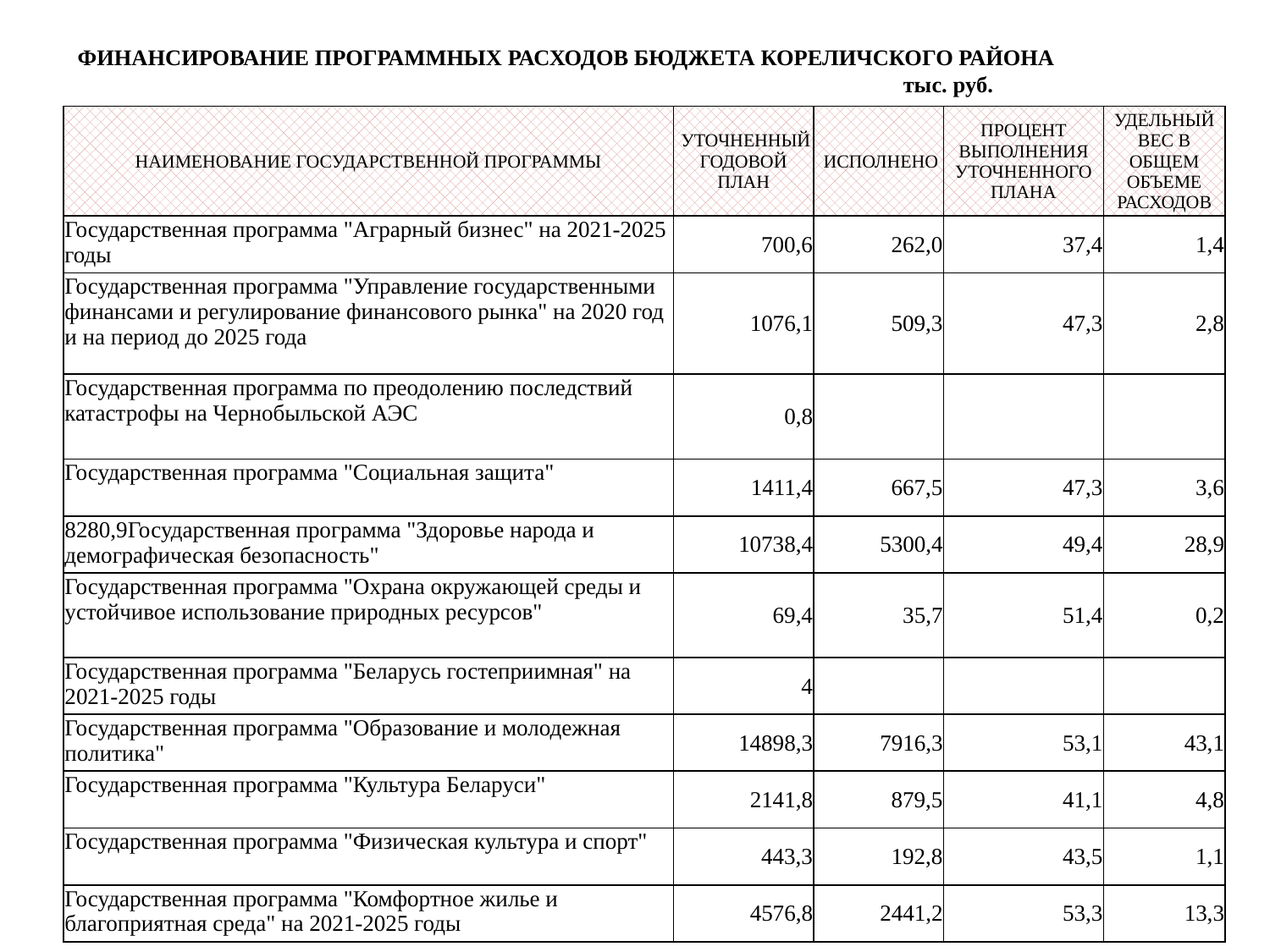

# ФИНАНСИРОВАНИЕ ПРОГРАММНЫХ РАСХОДОВ БЮДЖЕТА КОРЕЛИЧСКОГО РАЙОНА                      	                                                                                                                                                  тыс. руб.
| НАИМЕНОВАНИЕ ГОСУДАРСТВЕННОЙ ПРОГРАММЫ | УТОЧНЕННЫЙ ГОДОВОЙ ПЛАН | ИСПОЛНЕНО | ПРОЦЕНТ ВЫПОЛНЕНИЯ УТОЧНЕННОГО ПЛАНА | УДЕЛЬНЫЙ ВЕС В ОБЩЕМ ОБЪЕМЕ РАСХОДОВ |
| --- | --- | --- | --- | --- |
| Государственная программа "Аграрный бизнес" на 2021-2025 годы | 700,6 | 262,0 | 37,4 | 1,4 |
| Государственная программа "Управление государственными финансами и регулирование финансового рынка" на 2020 год и на период до 2025 года | 1076,1 | 509,3 | 47,3 | 2,8 |
| Государственная программа по преодолению последствий катастрофы на Чернобыльской АЭС | 0,8 |  |  |  |
| Государственная программа "Социальная защита" | 1411,4 | 667,5 | 47,3 | 3,6 |
| 8280,9Государственная программа "Здоровье народа и демографическая безопасность" | 10738,4 | 5300,4 | 49,4 | 28,9 |
| Государственная программа "Охрана окружающей среды и устойчивое использование природных ресурсов" | 69,4 | 35,7 | 51,4 | 0,2 |
| Государственная программа "Беларусь гостеприимная" на 2021-2025 годы | 4 |  |  |  |
| Государственная программа "Образование и молодежная политика" | 14898,3 | 7916,3 | 53,1 | 43,1 |
| Государственная программа "Культура Беларуси" | 2141,8 | 879,5 | 41,1 | 4,8 |
| Государственная программа "Физическая культура и спорт" | 443,3 | 192,8 | 43,5 | 1,1 |
| Государственная программа "Комфортное жилье и благоприятная среда" на 2021-2025 годы | 4576,8 | 2441,2 | 53,3 | 13,3 |